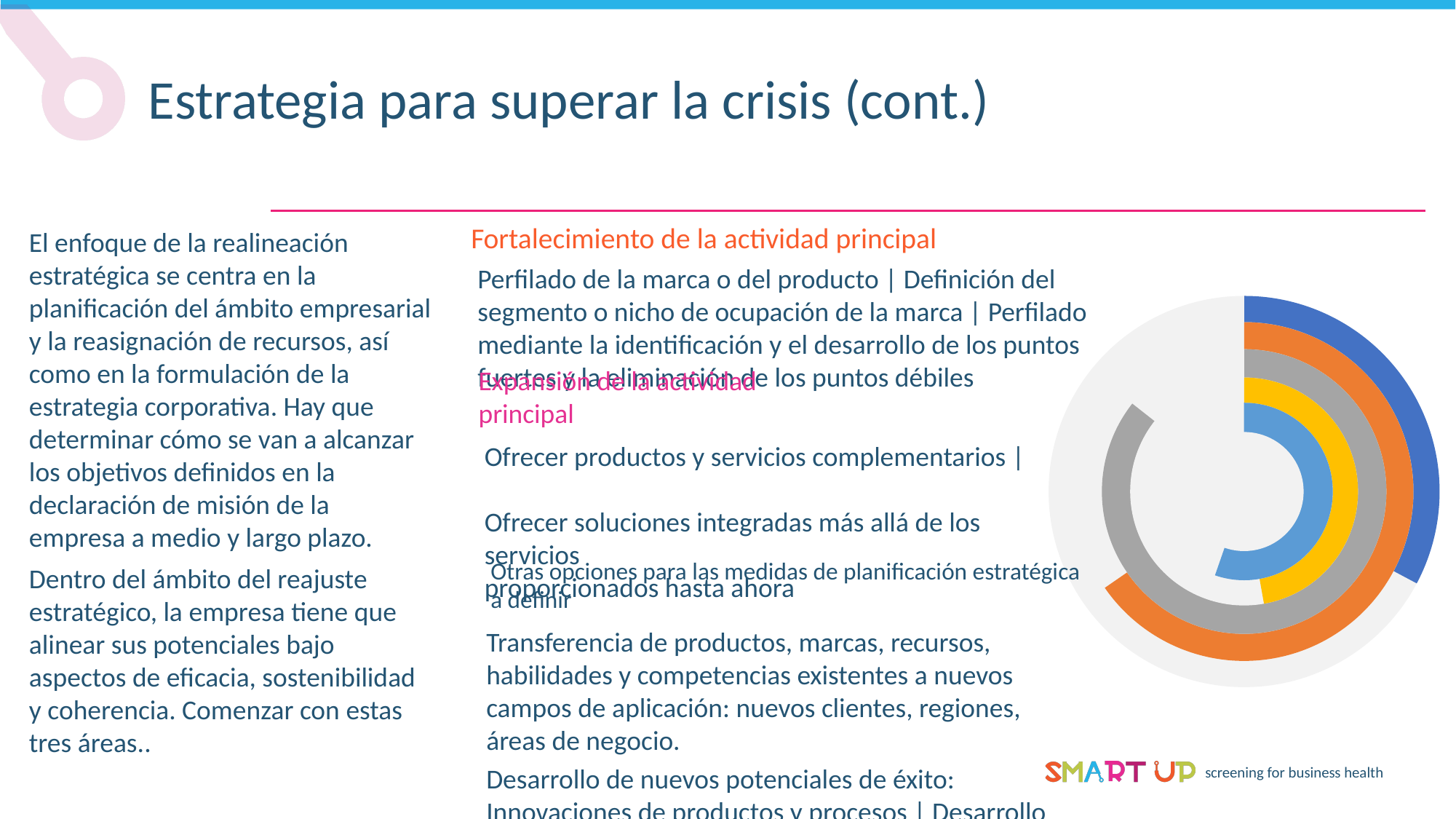

Estrategia para superar la crisis (cont.)
Fortalecimiento de la actividad principal
El enfoque de la realineación estratégica se centra en la planificación del ámbito empresarial y la reasignación de recursos, así como en la formulación de la estrategia corporativa. Hay que determinar cómo se van a alcanzar los objetivos definidos en la declaración de misión de la empresa a medio y largo plazo.
Dentro del ámbito del reajuste estratégico, la empresa tiene que alinear sus potenciales bajo aspectos de eficacia, sostenibilidad y coherencia. Comenzar con estas tres áreas..

Perfilado de la marca o del producto | Definición del segmento o nicho de ocupación de la marca | Perfilado mediante la identificación y el desarrollo de los puntos fuertes y la eliminación de los puntos débiles

Expansión de la actividad principal
Ofrecer productos y servicios complementarios |
Ofrecer soluciones integradas más allá de los servicios
proporcionados hasta ahora
Otras opciones para las medidas de planificación estratégica
a definir
Transferencia de productos, marcas, recursos, habilidades y competencias existentes a nuevos campos de aplicación: nuevos clientes, regiones, áreas de negocio.
Desarrollo de nuevos potenciales de éxito: Innovaciones de productos y procesos | Desarrollo de competencias básicas